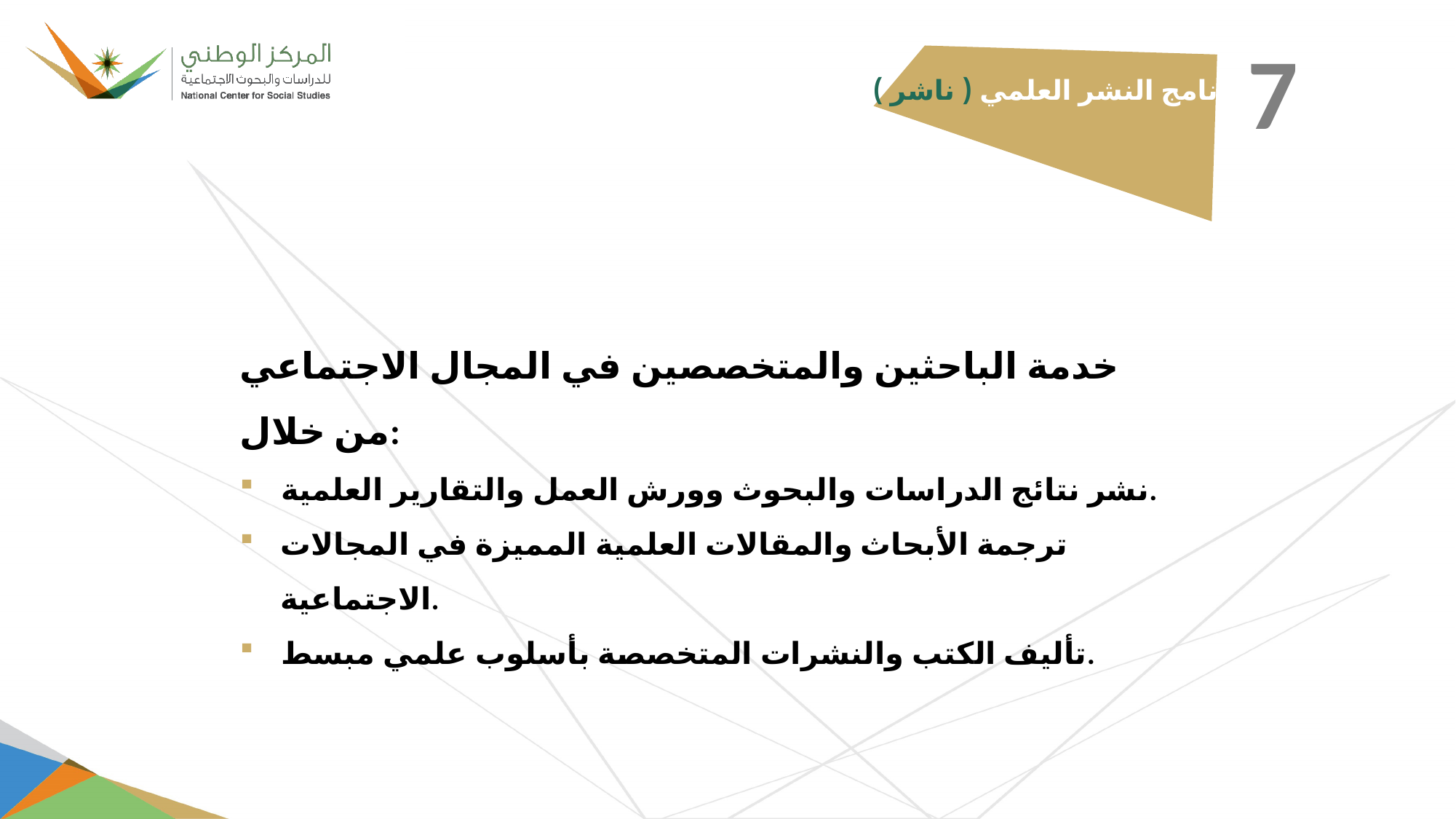

7
برنامج النشر العلمي ( ناشر )
خدمة الباحثين والمتخصصين في المجال الاجتماعي من خلال:
نشر نتائج الدراسات والبحوث وورش العمل والتقارير العلمية.
ترجمة الأبحاث والمقالات العلمية المميزة في المجالات الاجتماعية.
تأليف الكتب والنشرات المتخصصة بأسلوب علمي مبسط.